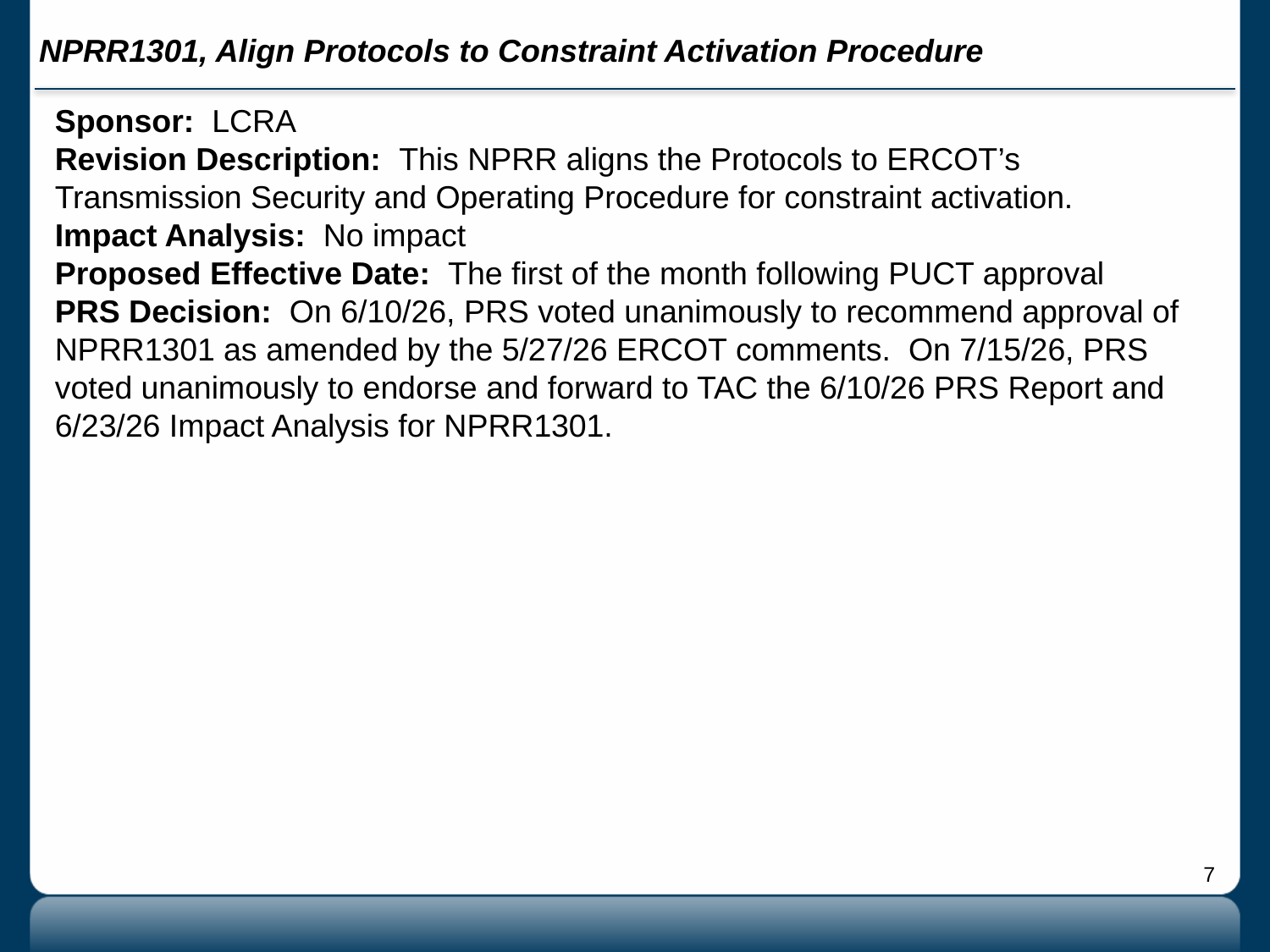

# NPRR1301, Align Protocols to Constraint Activation Procedure
Sponsor:  LCRA
Revision Description:  This NPRR aligns the Protocols to ERCOT’s Transmission Security and Operating Procedure for constraint activation.
Impact Analysis:  No impact
Proposed Effective Date:  The first of the month following PUCT approval
PRS Decision:  On 6/10/26, PRS voted unanimously to recommend approval of NPRR1301 as amended by the 5/27/26 ERCOT comments.  On 7/15/26, PRS voted unanimously to endorse and forward to TAC the 6/10/26 PRS Report and 6/23/26 Impact Analysis for NPRR1301.